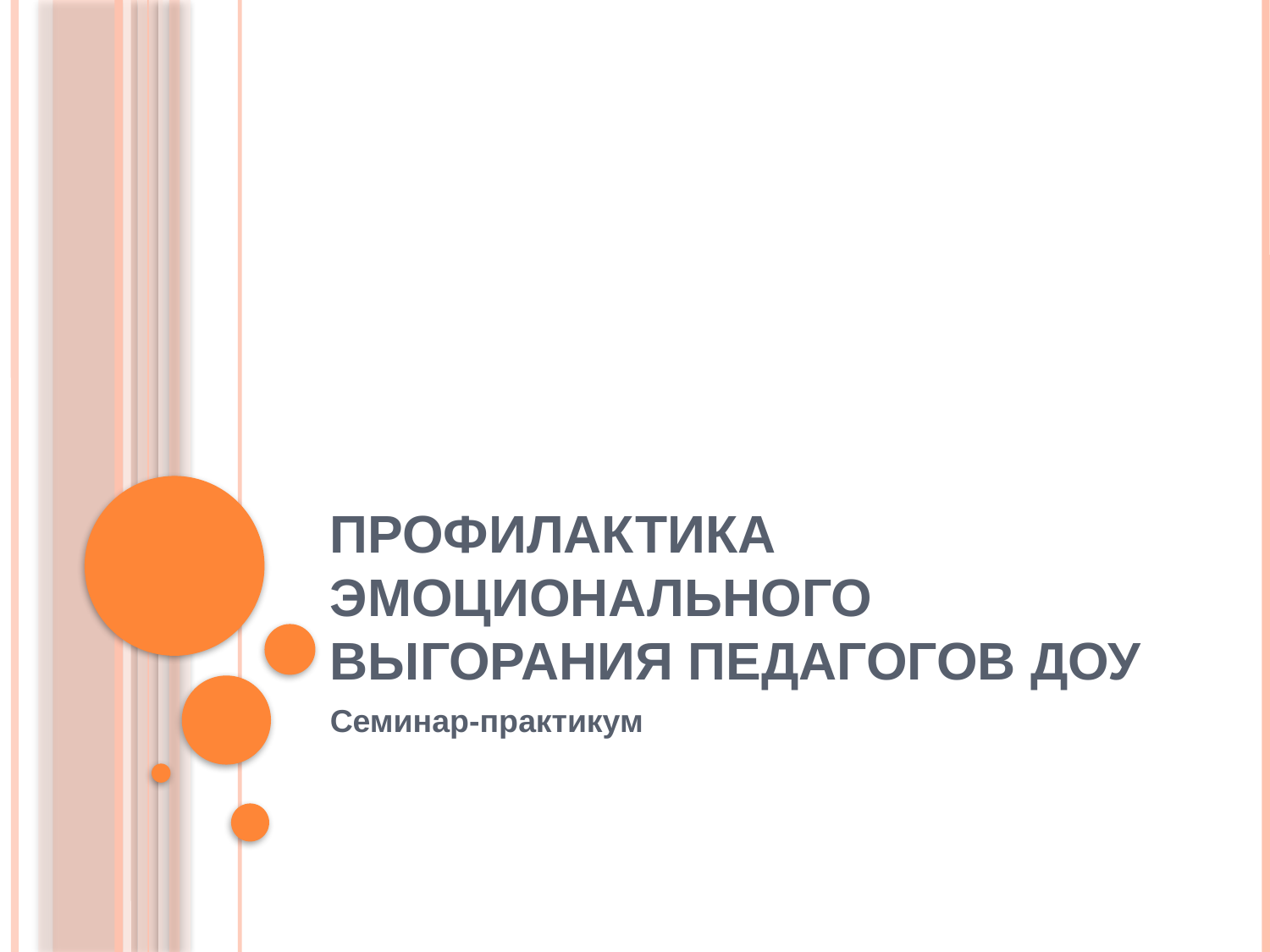

# Профилактика эмоционального выгорания педагогов ДОУ
Семинар-практикум